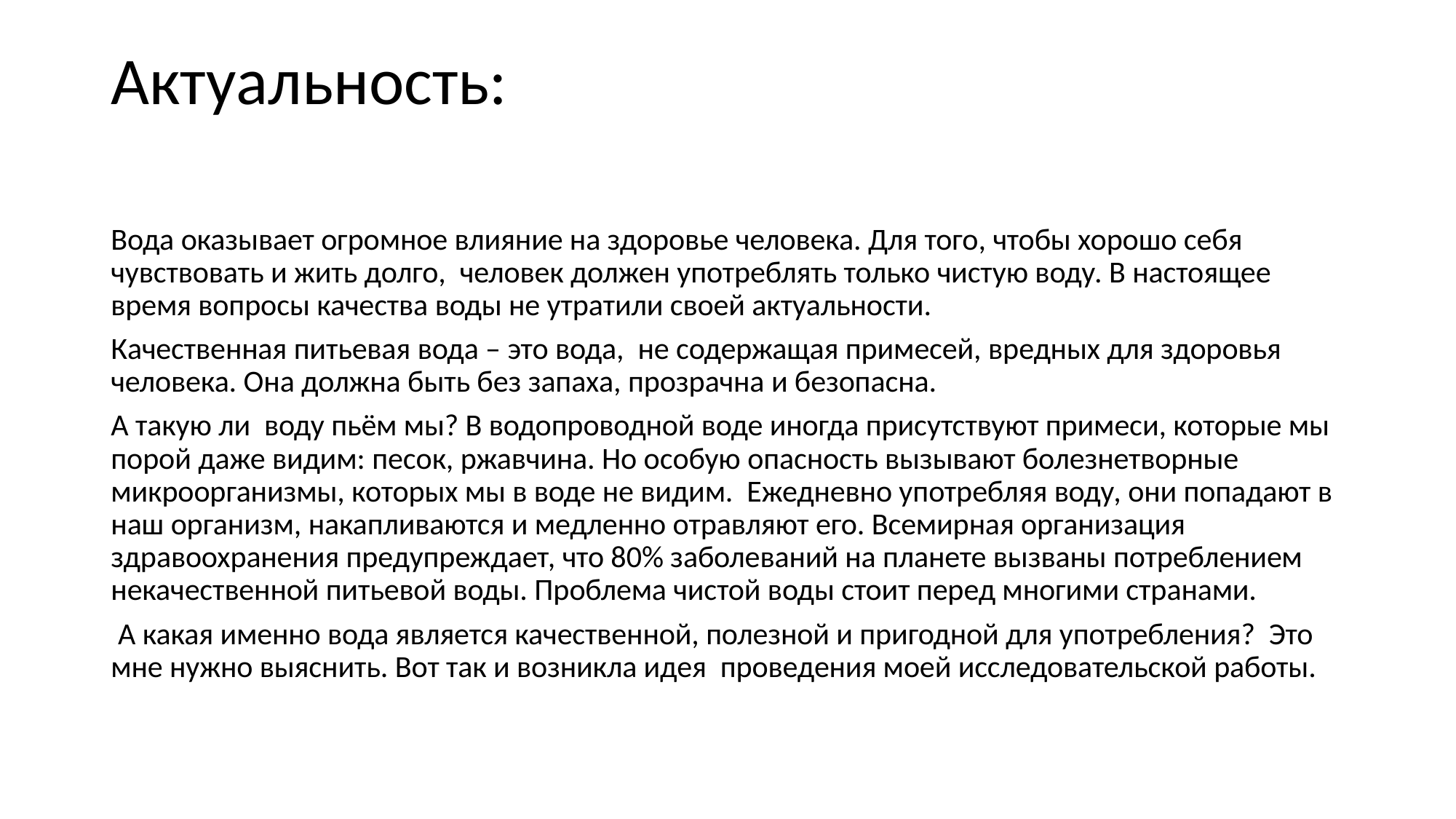

# Актуальность:
Вода оказывает огромное влияние на здоровье человека. Для того, чтобы хорошо себя чувствовать и жить долго,  человек должен употреблять только чистую воду. В настоящее время вопросы качества воды не утратили своей актуальности.
Качественная питьевая вода – это вода,  не содержащая примесей, вредных для здоровья человека. Она должна быть без запаха, прозрачна и безопасна.
А такую ли  воду пьём мы? В водопроводной воде иногда присутствуют примеси, которые мы порой даже видим: песок, ржавчина. Но особую опасность вызывают болезнетворные микроорганизмы, которых мы в воде не видим.  Ежедневно употребляя воду, они попадают в наш организм, накапливаются и медленно отравляют его. Всемирная организация здравоохранения предупреждает, что 80% заболеваний на планете вызваны потреблением некачественной питьевой воды. Проблема чистой воды стоит перед многими странами.
 А какая именно вода является качественной, полезной и пригодной для употребления?  Это мне нужно выяснить. Вот так и возникла идея  проведения моей исследовательской работы.